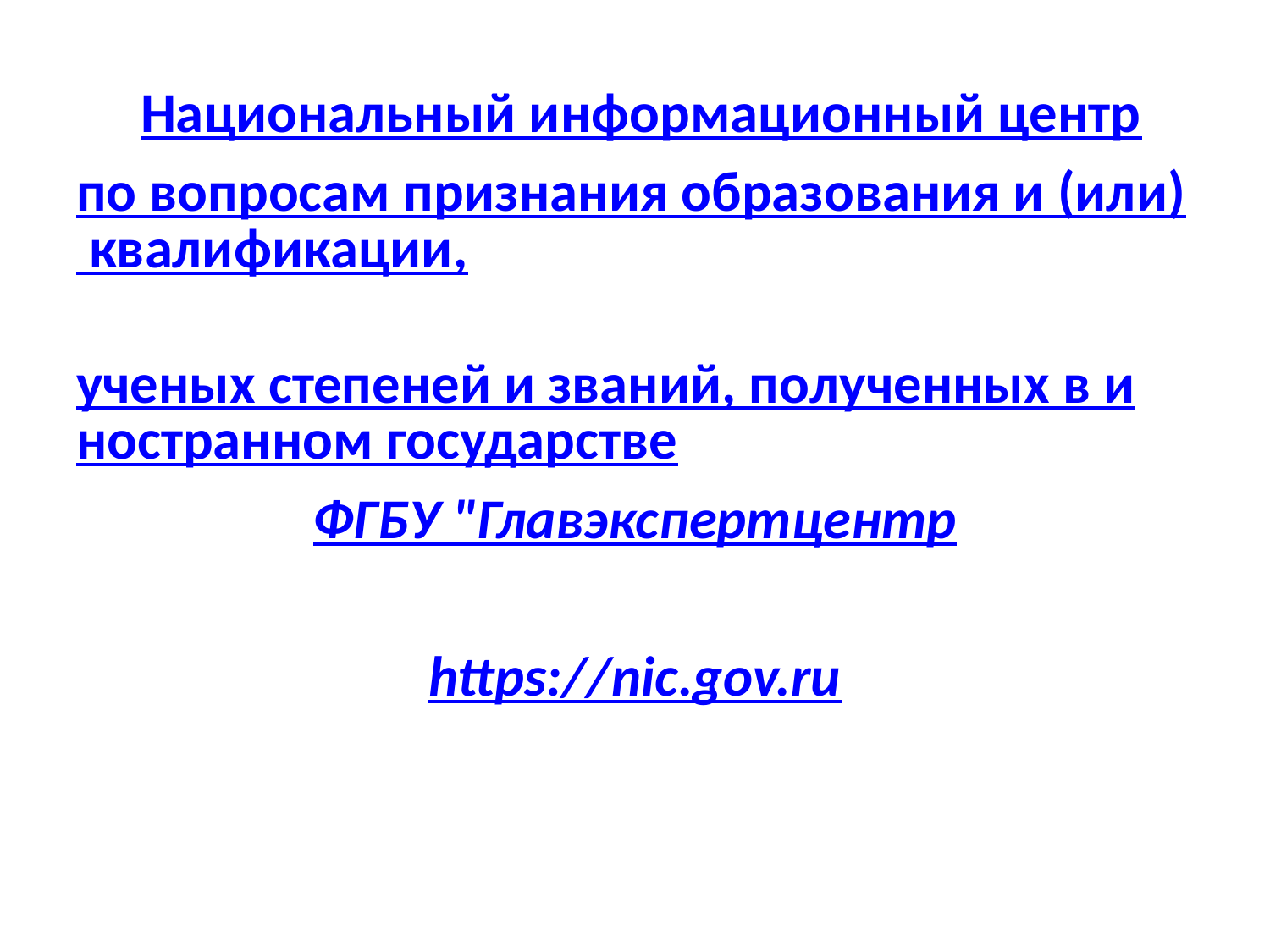

#
 Национальный информационный центр
по вопросам признания образования и (или) квалификации,
ученых степеней и званий, полученных в иностранном государстве
ФГБУ "Главэкспертцентр

https://nic.gov.ru